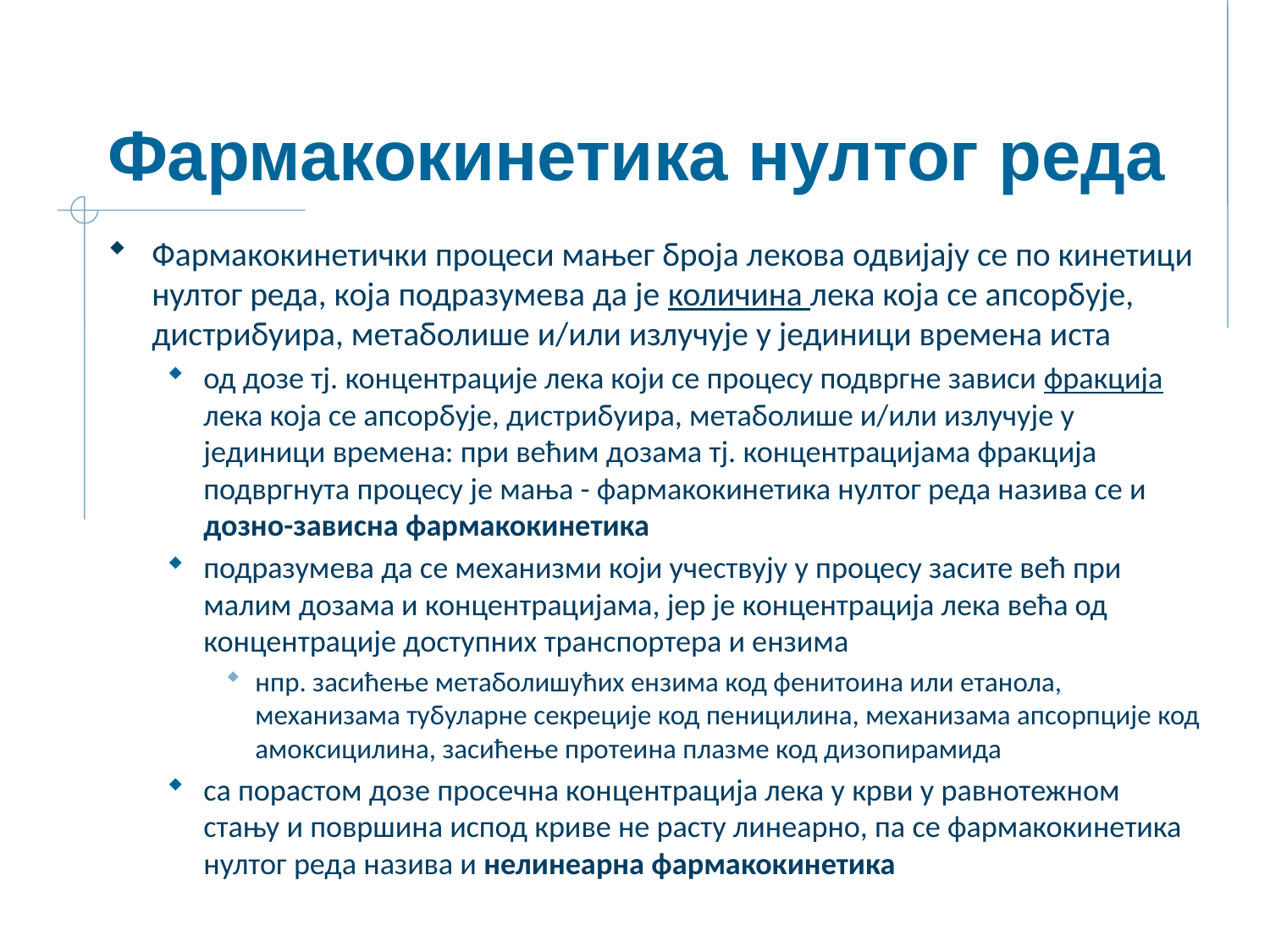

# Фармакокинетика нултог реда
Фармакокинетички процеси мањег броја лекова одвијају се по кинетици нултог реда, која подразумева да је количина лека која се апсорбује, дистрибуира, метаболише и/или излучује у јединици времена иста
од дозе тј. концентрације лека који се процесу подвргне зависи фракција лека која се апсорбује, дистрибуира, метаболише и/или излучује у јединици времена: при већим дозама тј. концентрацијама фракција подвргнута процесу је мања - фармакокинетика нултог реда назива се и дозно-зависна фармакокинетика
подразумева да се механизми који учествују у процесу засите већ при малим дозама и концентрацијама, јер је концентрација лека већа од концентрације доступних транспортера и ензима
нпр. засићење метаболишућих ензима код фенитоина или етанола, механизама тубуларне секреције код пеницилина, механизама апсорпције код амоксицилина, засићење протеина плазме код дизопирамида
са порастом дозе просечна концентрација лека у крви у равнотежном стању и површина испод криве не расту линеарно, па се фармакокинетика нултог реда назива и нелинеарна фармакокинетика